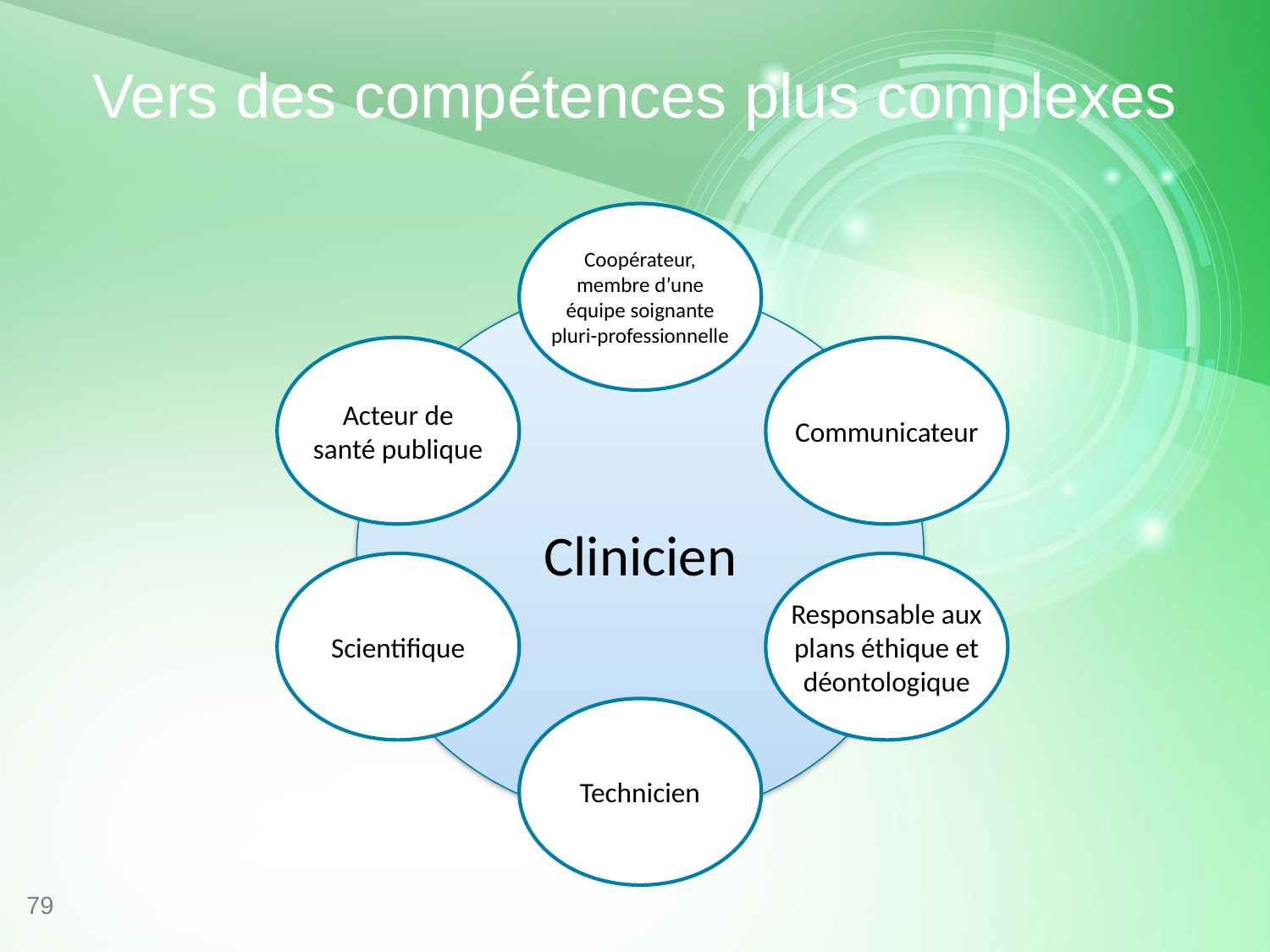

# Vers des compétences plus complexes
Coopérateur,
membre d’une
équipe soignante
pluri-professionnelle
Clinicien
Acteur de
santé publique
Communicateur
Scientifique
Responsable aux
plans éthique et
déontologique
Technicien
79